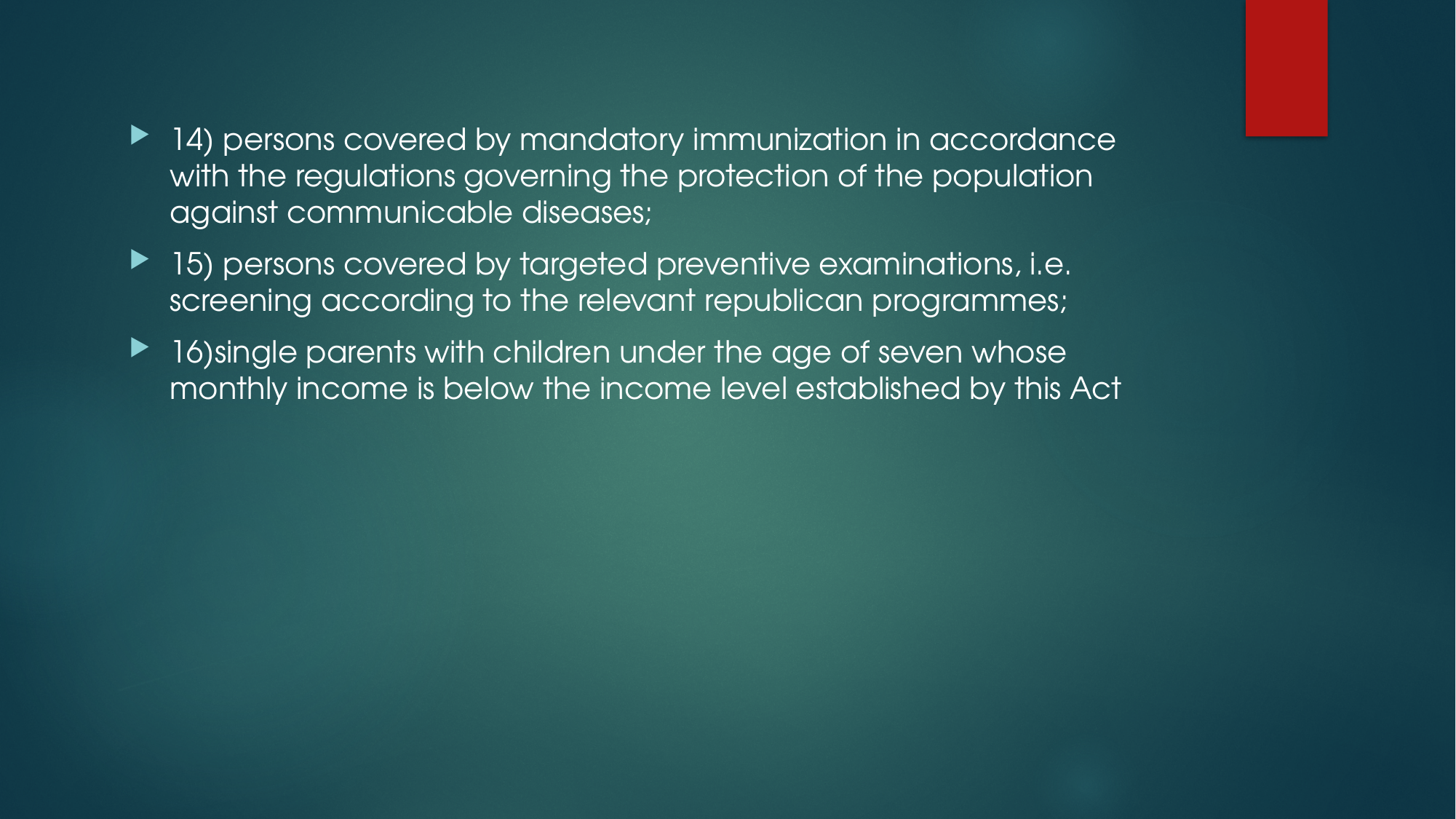

14) persons covered by mandatory immunization in accordance with the regulations governing the protection of the population against communicable diseases;
15) persons covered by targeted preventive examinations, i.e. screening according to the relevant republican programmes;
16)single parents with children under the age of seven whose monthly income is below the income level established by this Act